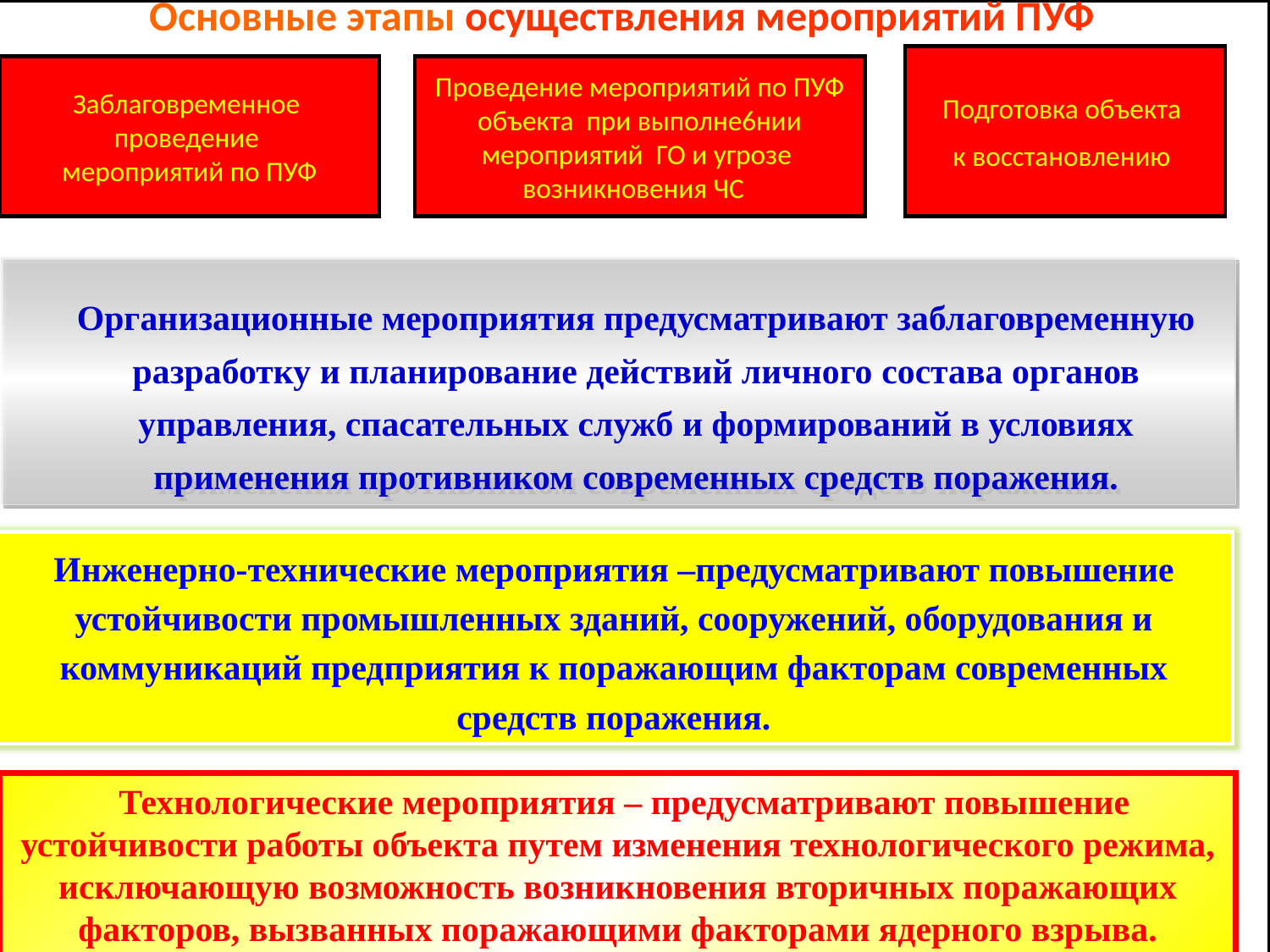

ч
Основные этапы осуществления мероприятий ПУФ
Подготовка объекта
к восстановлению
Заблаговременное
проведение
мероприятий по ПУФ
Проведение мероприятий по ПУФ
 объекта  при выполне6нии
мероприятий  ГО и угрозе
возникновения ЧС

Организационные мероприятия предусматривают заблаговременную разработку и планирование действий личного состава органов управления, спасательных служб и формирований в условиях применения противником современных средств поражения.
Инженерно-технические мероприятия –предусматривают повышение устойчивости промышленных зданий, сооружений, оборудования и коммуникаций предприятия к поражающим факторам современных средств поражения.

Технологические мероприятия – предусматривают повышение устойчивости работы объекта путем изменения технологического режима, исключающую возможность возникновения вторичных поражающих факторов, вызванных поражающими факторами ядерного взрыва.
19